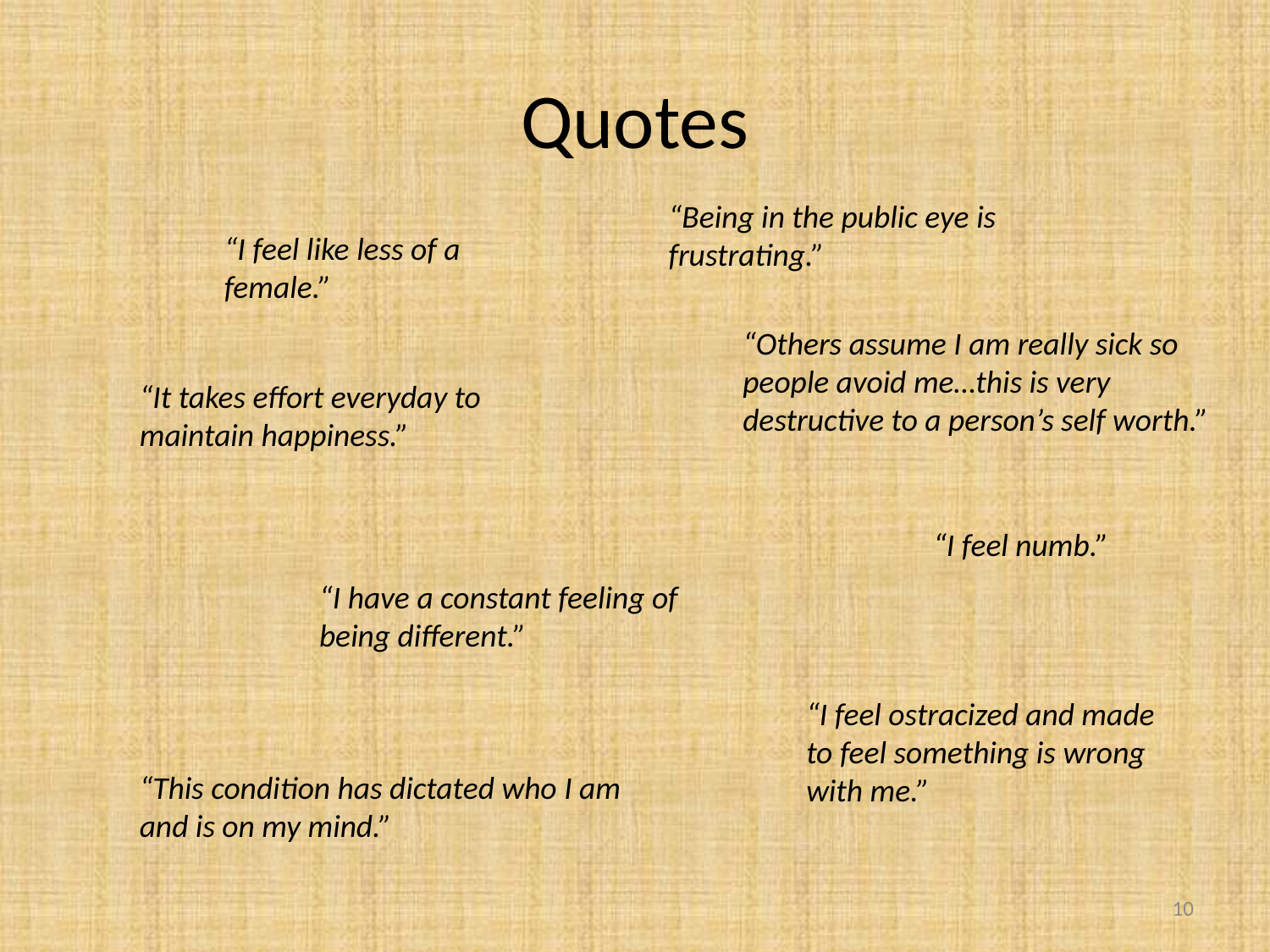

# Quotes
“Being in the public eye is frustrating.”
“I feel like less of a female.”
“Others assume I am really sick so people avoid me…this is very destructive to a person’s self worth.”
“It takes effort everyday to maintain happiness.”
“I feel numb.”
“I have a constant feeling of being different.”
“I feel ostracized and made to feel something is wrong with me.”
“This condition has dictated who I am and is on my mind.”
10